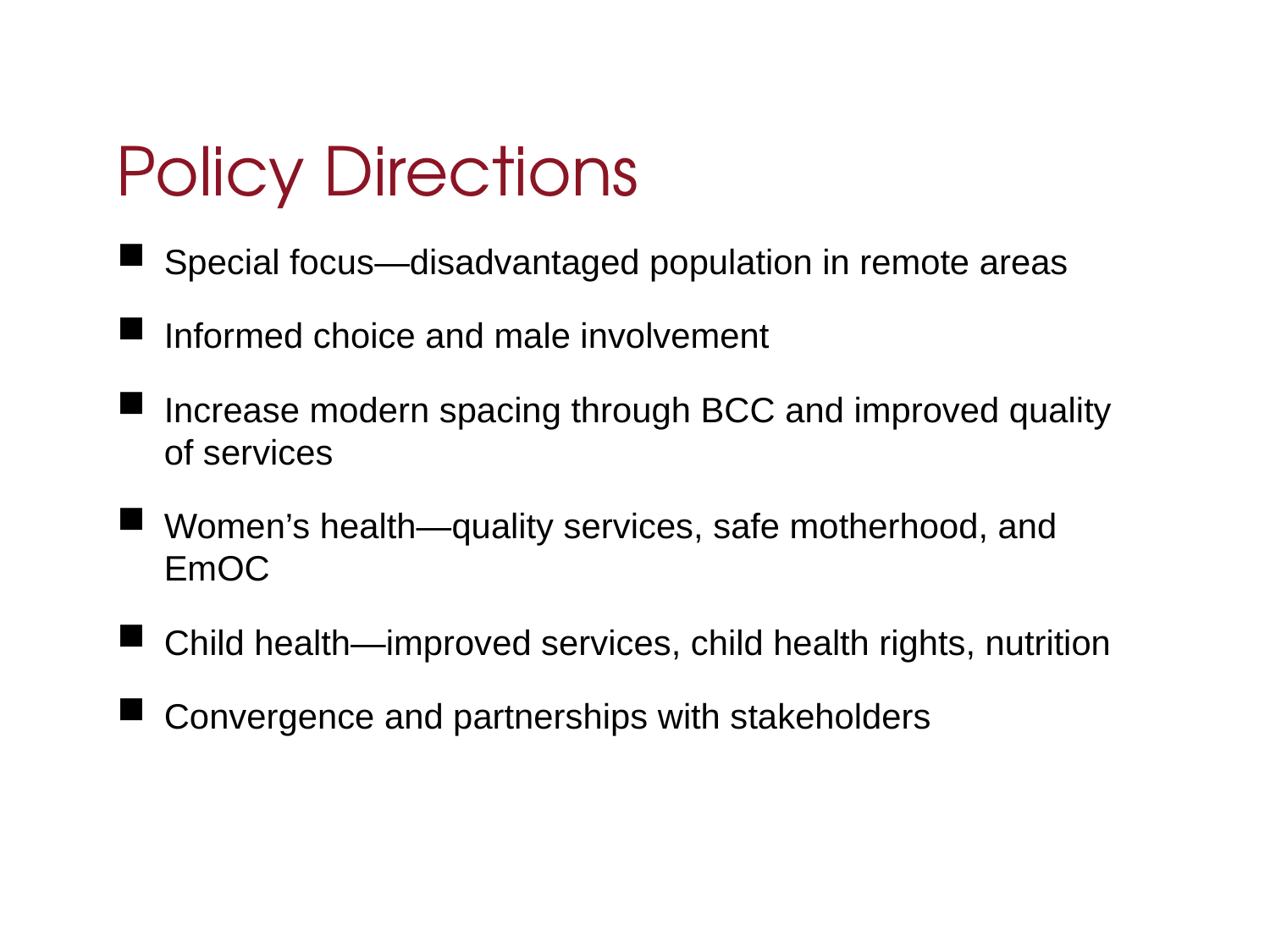

# Policy Directions
Special focus—disadvantaged population in remote areas
Informed choice and male involvement
Increase modern spacing through BCC and improved quality of services
Women’s health—quality services, safe motherhood, and EmOC
Child health—improved services, child health rights, nutrition
Convergence and partnerships with stakeholders